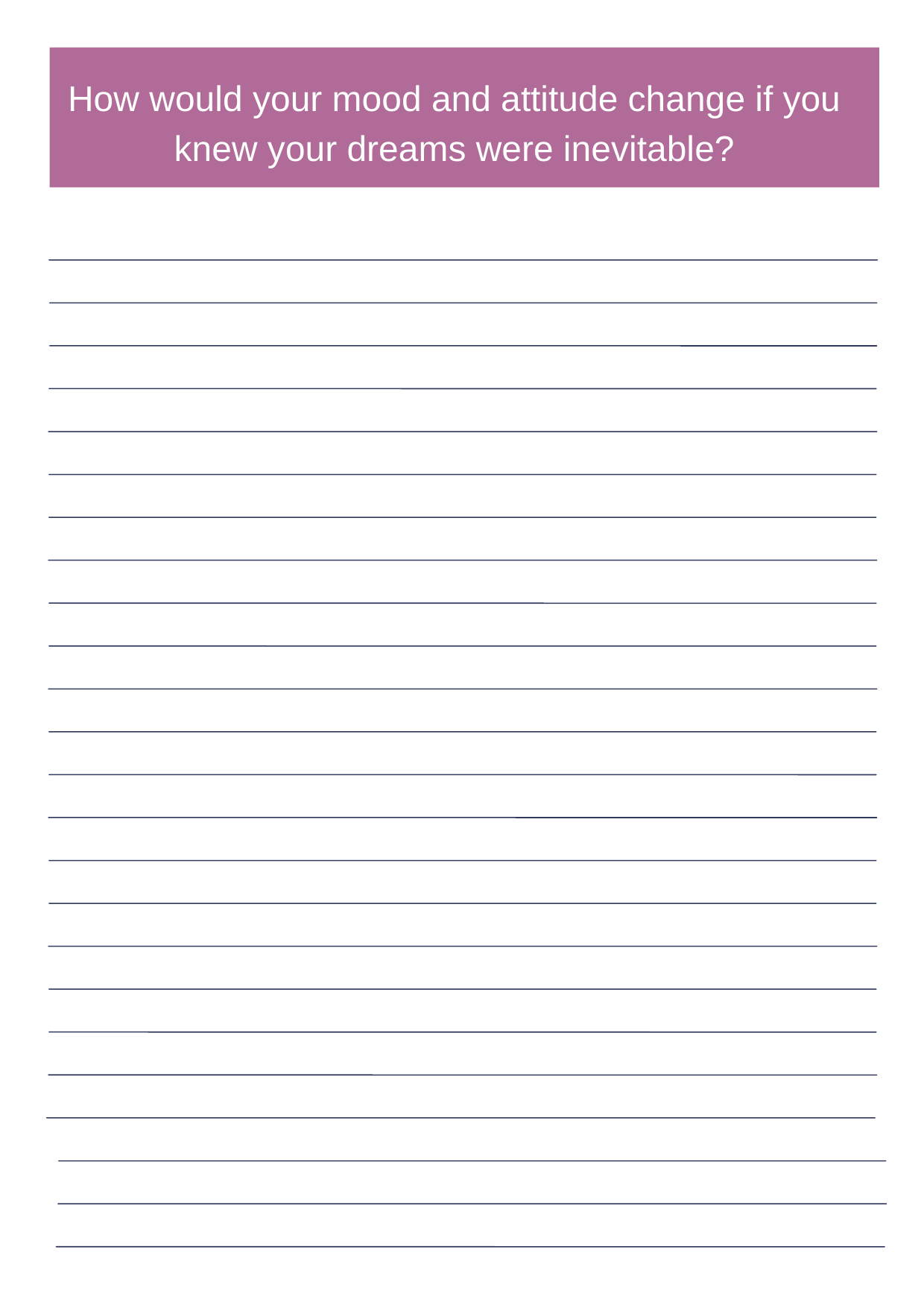

How would your mood and attitude change if you knew your dreams were inevitable?